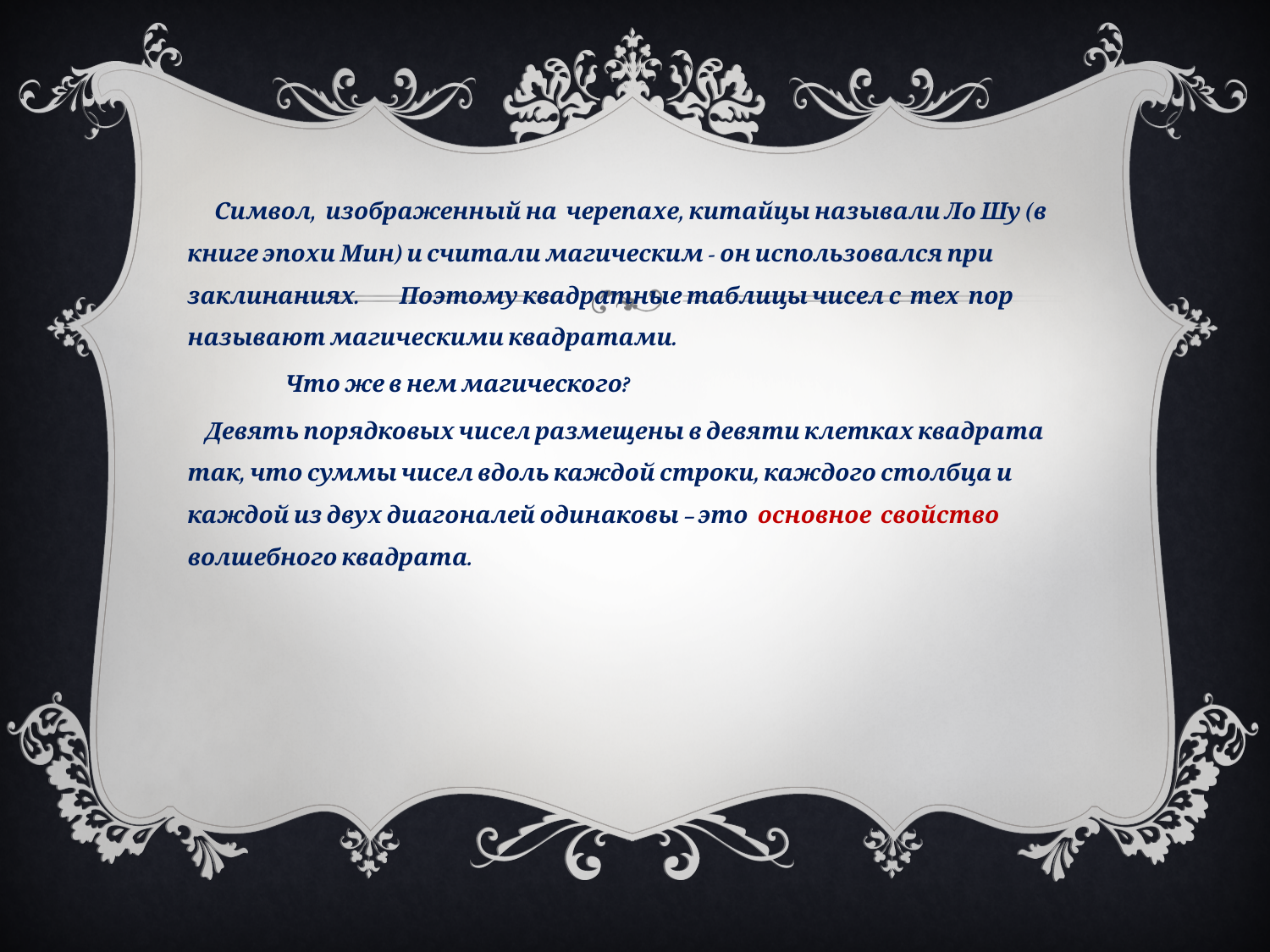

Символ,  изображенный на  черепахе, китайцы называли Ло Шу (в книге эпохи Мин) и считали магическим - он использовался при заклинаниях.         Поэтому квадратные таблицы чисел с  тех  пор называют магическими квадратами.
                      Что же в нем магического?
    Девять порядковых чисел размещены в девяти клетках квадрата так, что суммы чисел вдоль каждой строки, каждого столбца и каждой из двух диагоналей одинаковы – это  основное  свойство  волшебного квадрата.